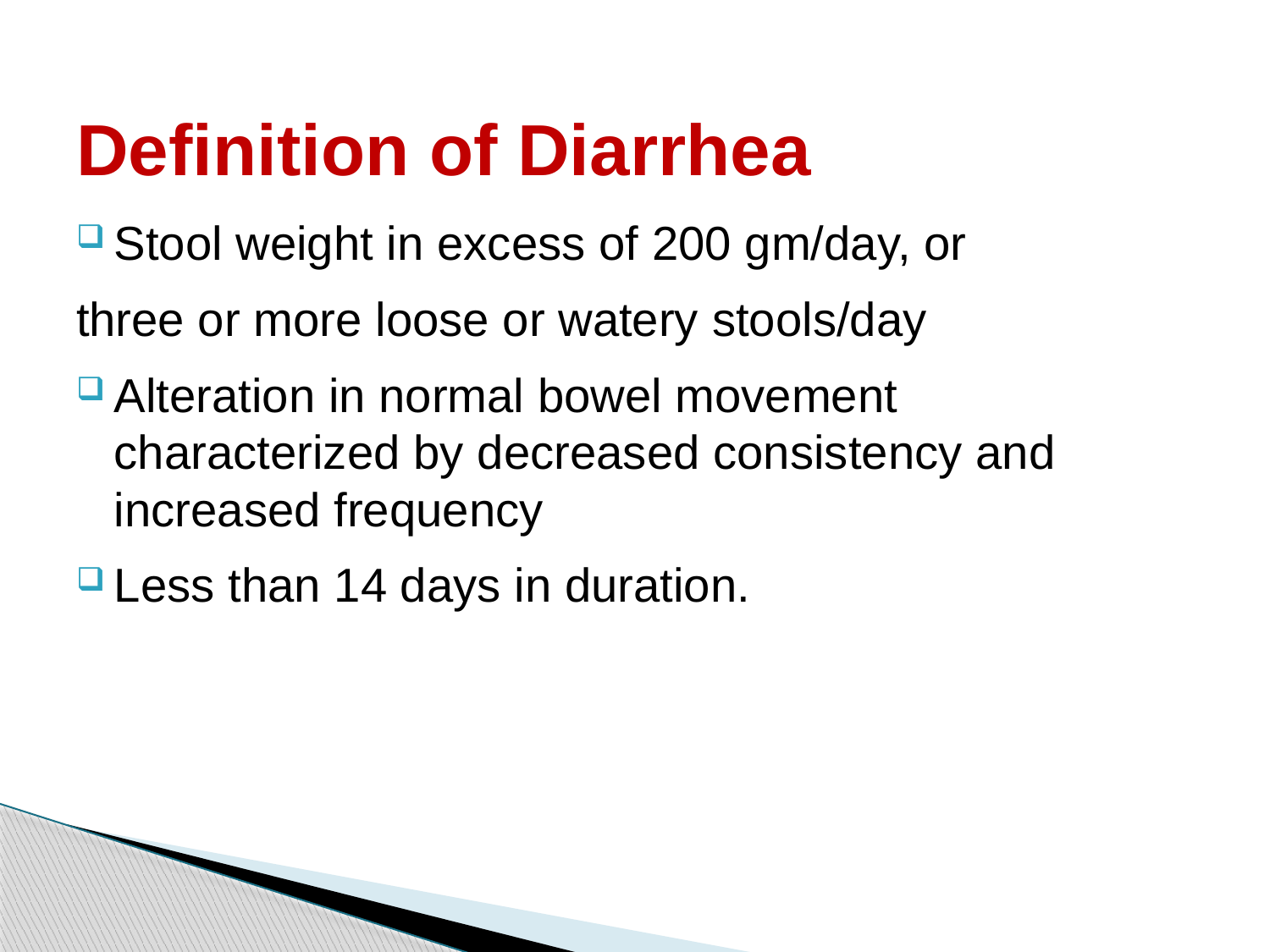

Definition of Diarrhea
Stool weight in excess of 200 gm/day, or
three or more loose or watery stools/day
Alteration in normal bowel movement characterized by decreased consistency and increased frequency
Less than 14 days in duration.